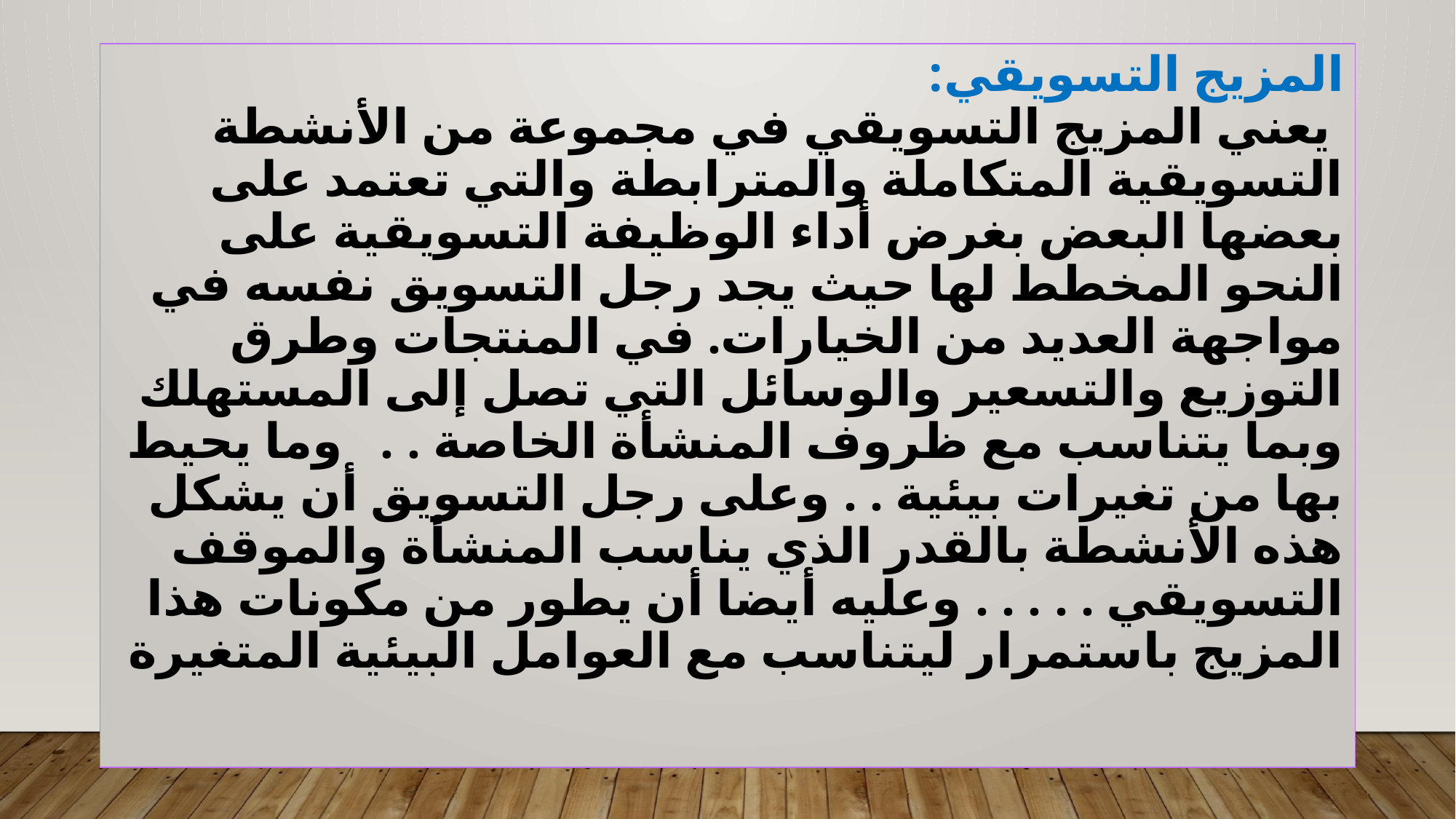

# المزيج التسويقي: يعني المزيج التسويقي في مجموعة من الأنشطة التسويقية المتكاملة والمترابطة والتي تعتمد على بعضها البعض بغرض أداء الوظيفة التسويقية على النحو المخطط لها حيث يجد رجل التسويق نفسه في مواجهة العديد من الخيارات. في المنتجات وطرق التوزيع والتسعير والوسائل التي تصل إلى المستهلك وبما يتناسب مع ظروف المنشأة الخاصة . .   وما يحيط بها من تغيرات بيئية . . وعلى رجل التسويق أن يشكل هذه الأنشطة بالقدر الذي يناسب المنشأة والموقف التسويقي . . . . . وعليه أيضا أن يطور من مكونات هذا المزيج باستمرار ليتناسب مع العوامل البيئية المتغيرة